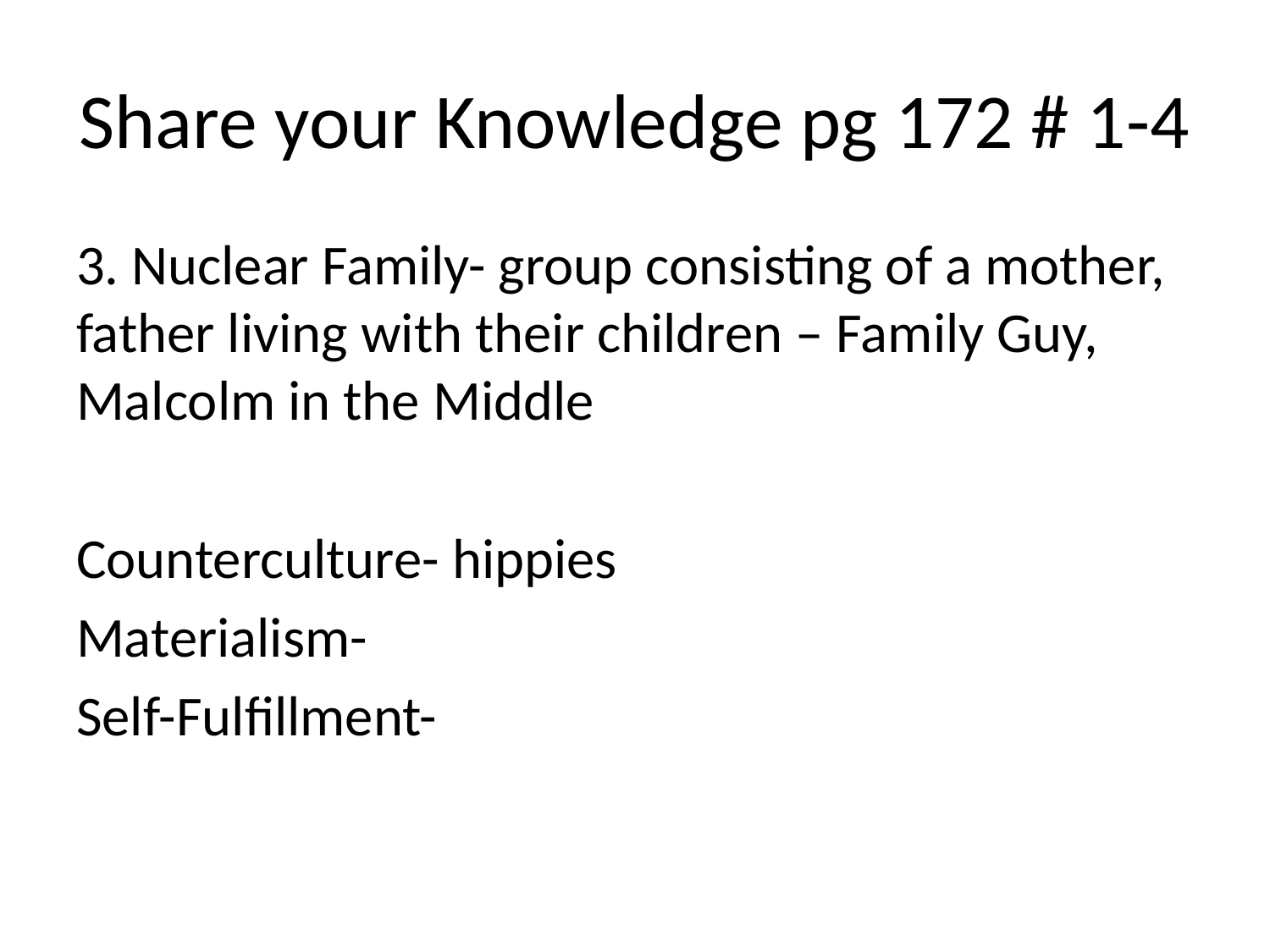

# Share your Knowledge pg 172 # 1-4
3. Nuclear Family- group consisting of a mother, father living with their children – Family Guy, Malcolm in the Middle

Counterculture- hippies
Materialism-
Self-Fulfillment-